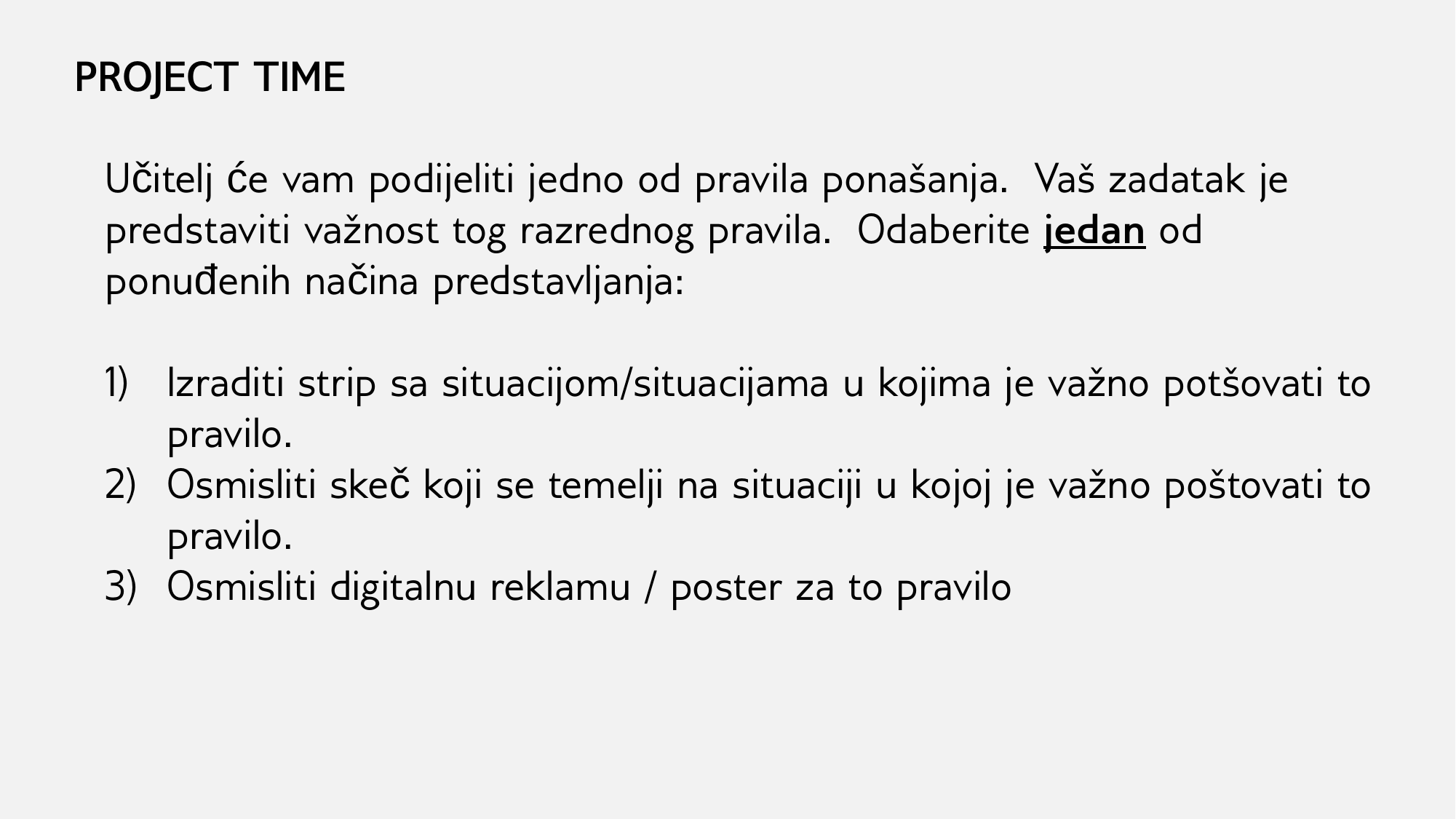

PROJECT TIME
Učitelj će vam podijeliti jedno od pravila ponašanja.  Vaš zadatak je predstaviti važnost tog razrednog pravila.  Odaberite jedan od ponuđenih načina predstavljanja:

Izraditi strip sa situacijom/situacijama u kojima je važno potšovati to pravilo.
Osmisliti skeč koji se temelji na situaciji u kojoj je važno poštovati to pravilo.
Osmisliti digitalnu reklamu / poster za to pravilo